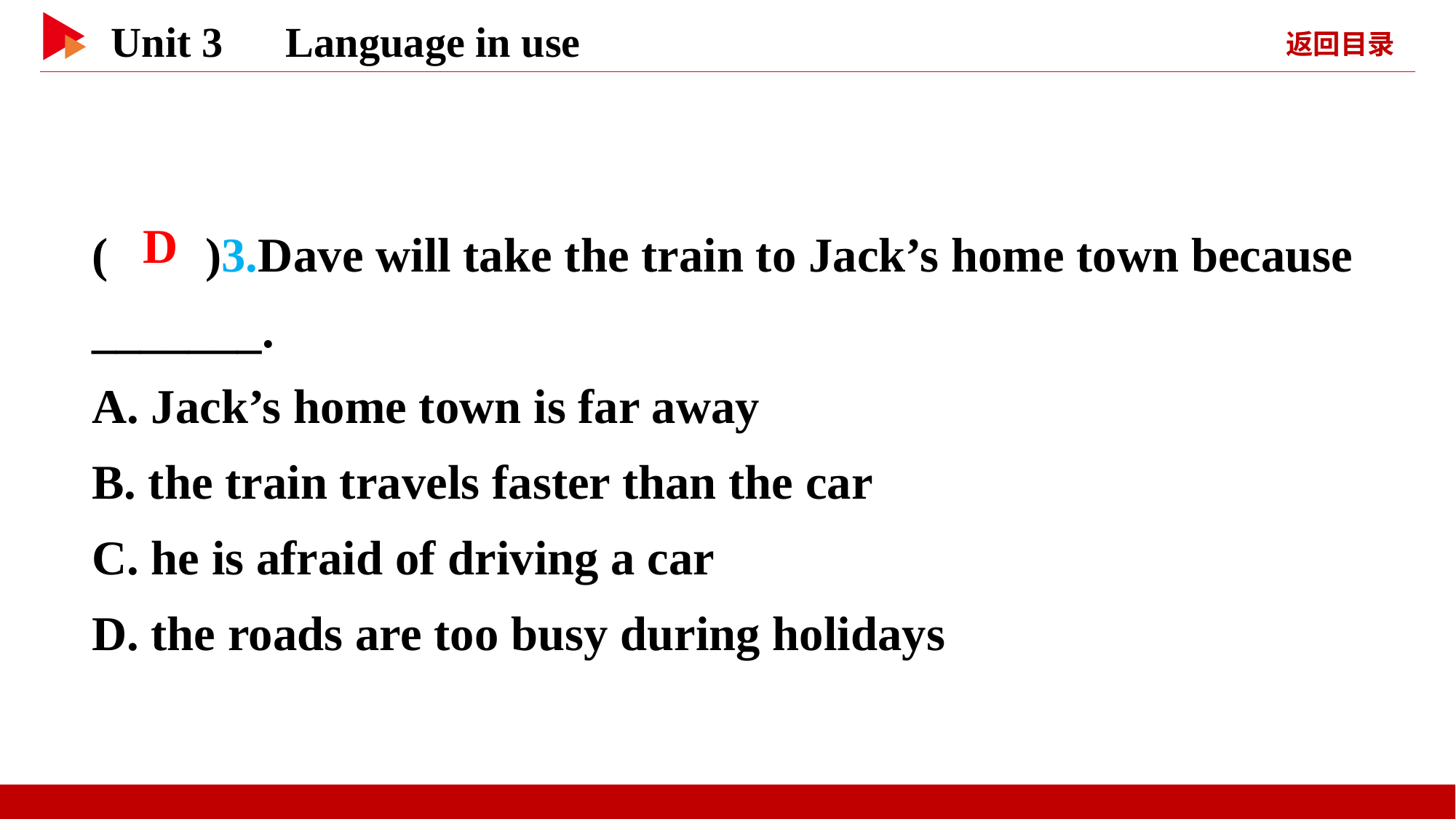

(        )3.Dave will take the train to Jack’s home town because _______.
A. Jack’s home town is far away
B. the train travels faster than the car
C. he is afraid of driving a car
D. the roads are too busy during holidays
   D